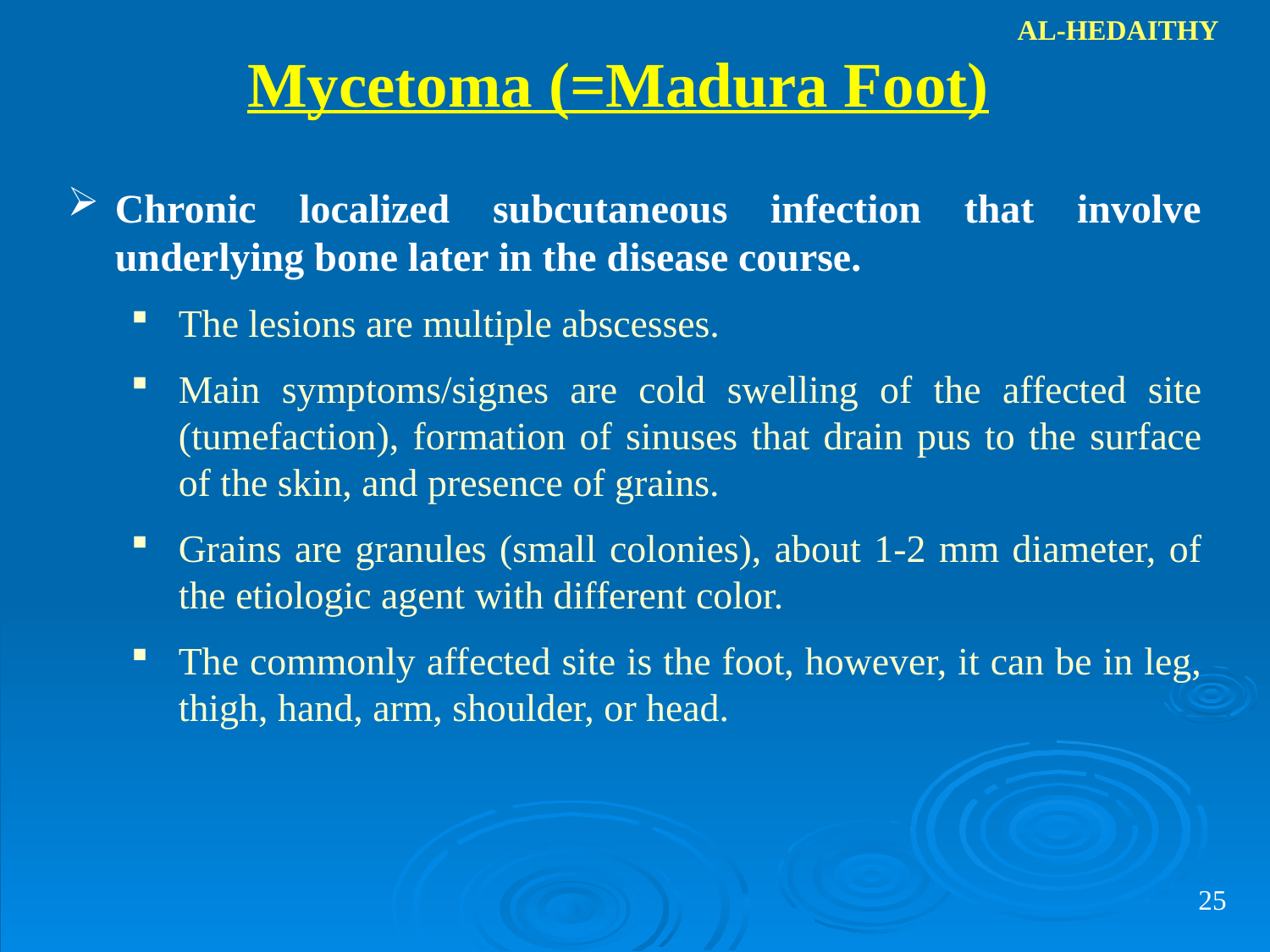

AL-HEDAITHY
Mycetoma (=Madura Foot)
Chronic localized subcutaneous infection that involve underlying bone later in the disease course.
The lesions are multiple abscesses.
Main symptoms/signes are cold swelling of the affected site (tumefaction), formation of sinuses that drain pus to the surface of the skin, and presence of grains.
Grains are granules (small colonies), about 1-2 mm diameter, of the etiologic agent with different color.
The commonly affected site is the foot, however, it can be in leg, thigh, hand, arm, shoulder, or head.

25